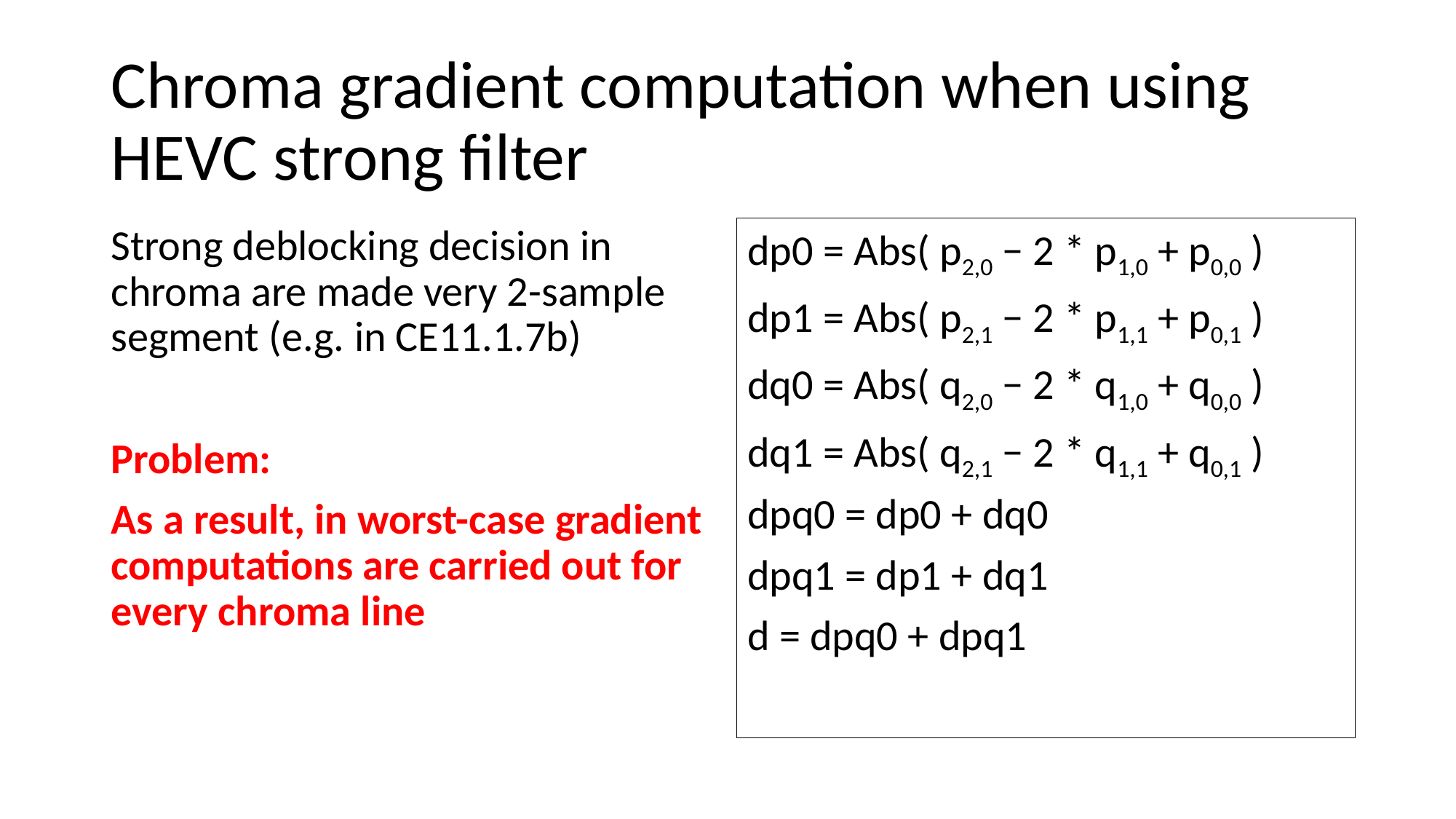

# Chroma gradient computation when using HEVC strong filter
Strong deblocking decision in chroma are made very 2-sample segment (e.g. in CE11.1.7b)

Problem:
As a result, in worst-case gradient computations are carried out for every chroma line

dp0 = Abs( p2,0 − 2 * p1,0 + p0,0 )
dp1 = Abs( p2,1 − 2 * p1,1 + p0,1 )
dq0 = Abs( q2,0 − 2 * q1,0 + q0,0 )
dq1 = Abs( q2,1 − 2 * q1,1 + q0,1 )
dpq0 = dp0 + dq0
dpq1 = dp1 + dq1
d = dpq0 + dpq1